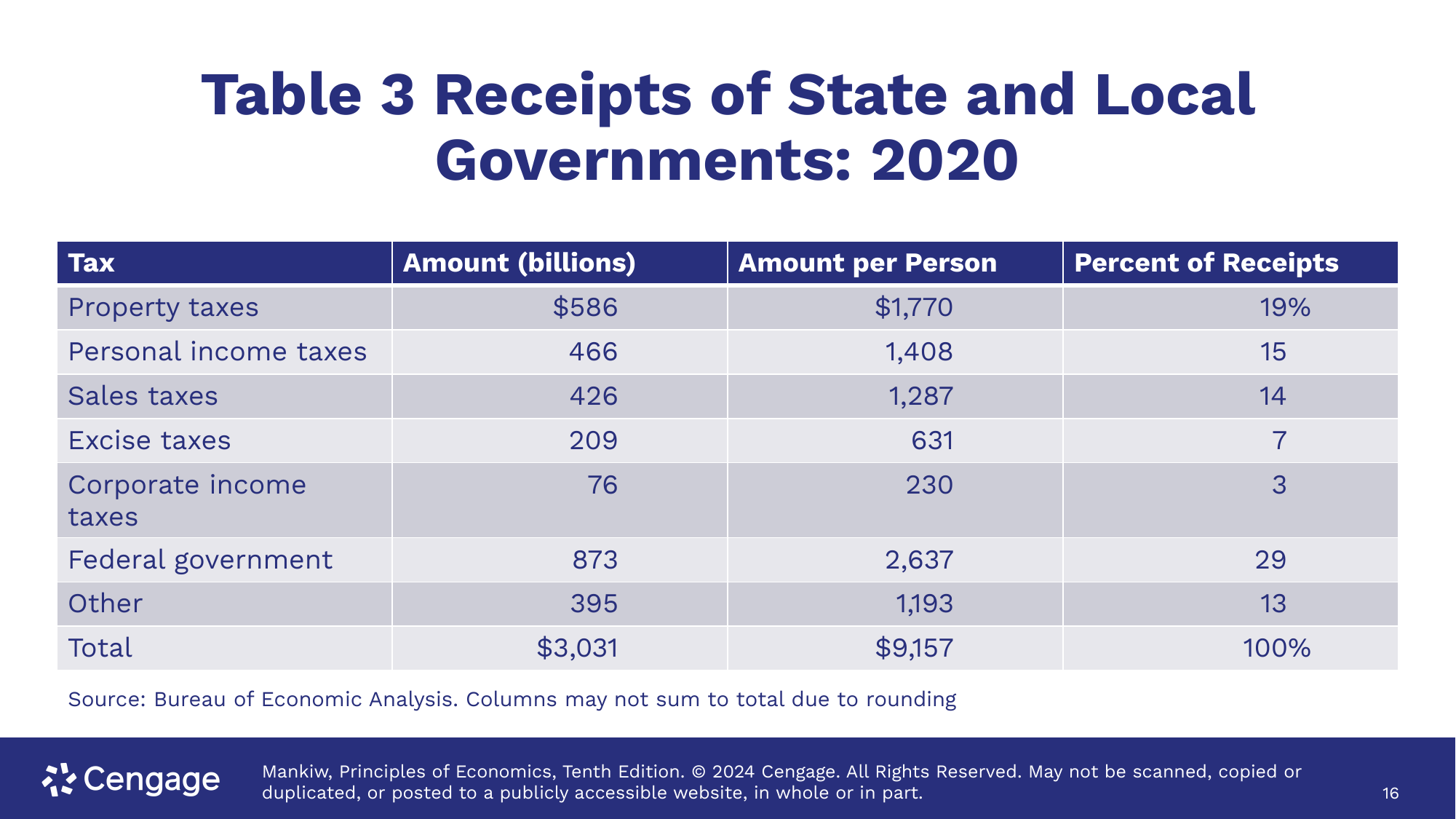

# Table 3 Receipts of State and Local Governments: 2020
| Tax | Amount (billions) | Amount per Person | Percent of Receipts |
| --- | --- | --- | --- |
| Property taxes | $586 | $1,770 | 19% |
| Personal income taxes | 466 | 1,408 | 15 |
| Sales taxes | 426 | 1,287 | 14 |
| Excise taxes | 209 | 631 | 7 |
| Corporate income taxes | 76 | 230 | 3 |
| Federal government | 873 | 2,637 | 29 |
| Other | 395 | 1,193 | 13 |
| Total | $3,031 | $9,157 | 100% |
Source: Bureau of Economic Analysis. Columns may not sum to total due to rounding